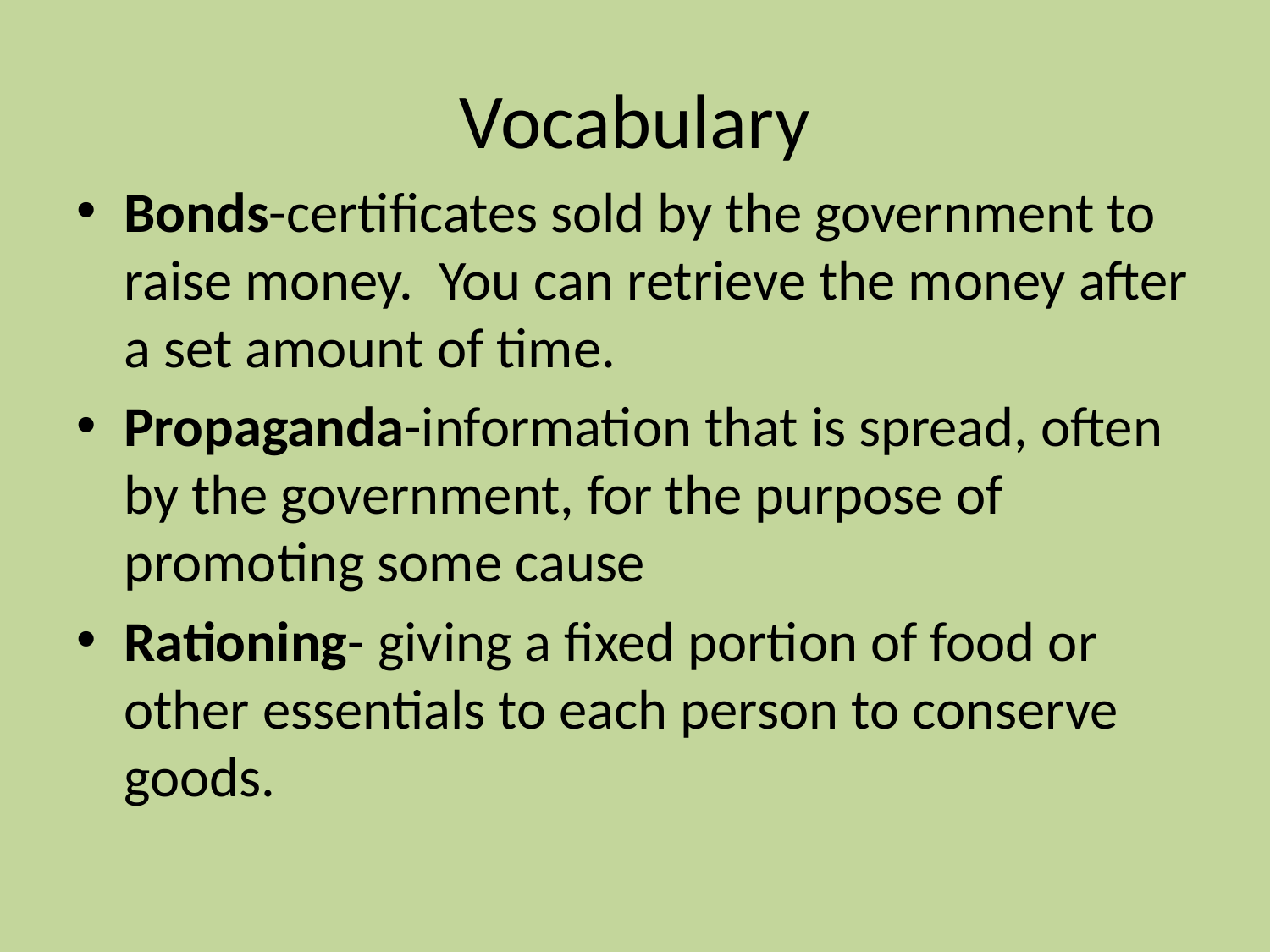

# Vocabulary
Bonds-certificates sold by the government to raise money.  You can retrieve the money after a set amount of time.
Propaganda-information that is spread, often by the government, for the purpose of promoting some cause
Rationing- giving a fixed portion of food or other essentials to each person to conserve goods.